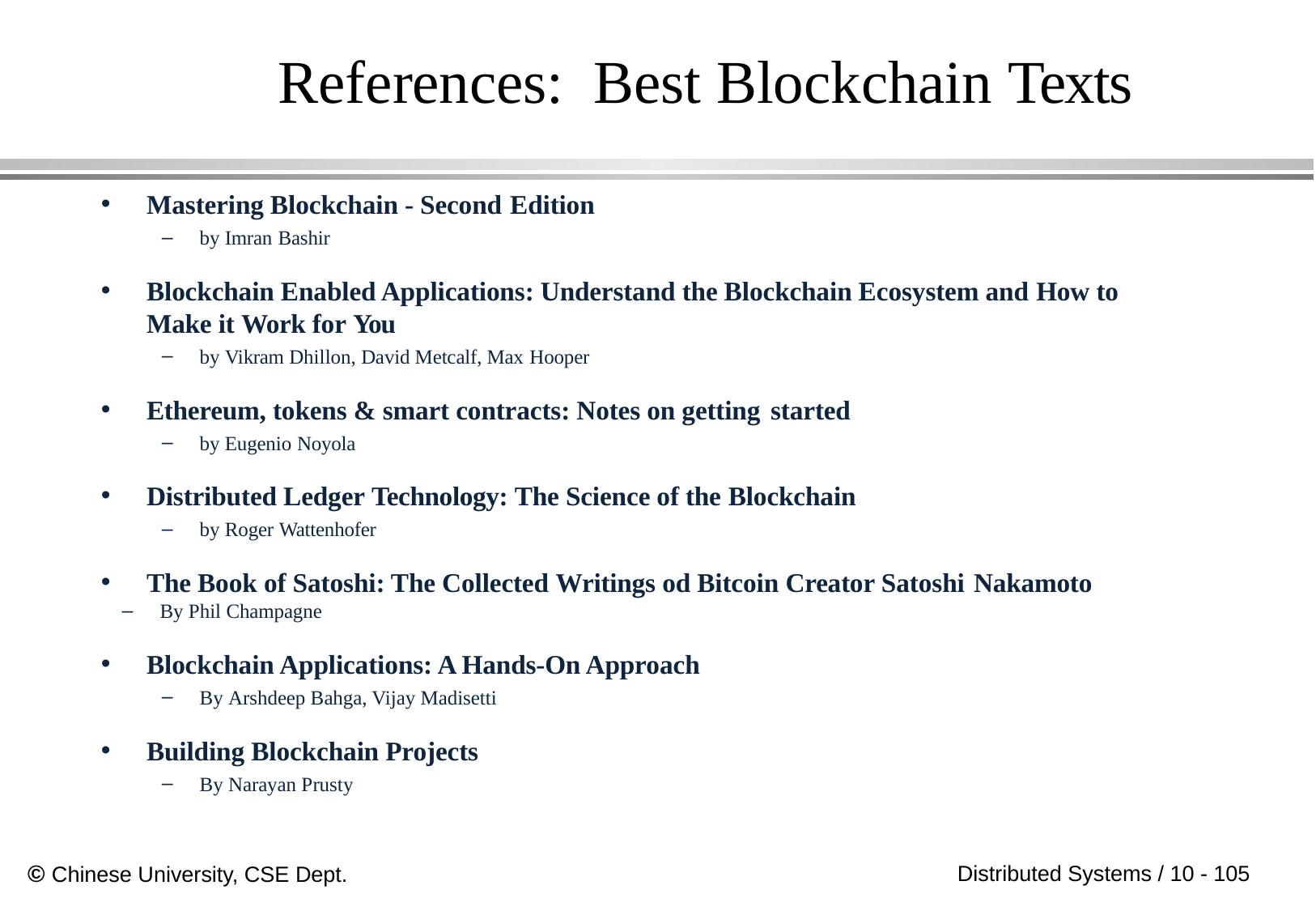

# References:  Best Blockchain Texts
Mastering Blockchain - Second Edition
by Imran Bashir

Blockchain Enabled Applications: Understand the Blockchain Ecosystem and How to  Make it Work for You
by Vikram Dhillon, David Metcalf, Max Hooper

Ethereum, tokens & smart contracts: Notes on getting started
by Eugenio Noyola

Distributed Ledger Technology: The Science of the Blockchain
by Roger Wattenhofer

The Book of Satoshi: The Collected Writings od Bitcoin Creator Satoshi Nakamoto
By Phil Champagne

Blockchain Applications: A Hands-On Approach
By Arshdeep Bahga, Vijay Madisetti

Building Blockchain Projects
By Narayan Prusty